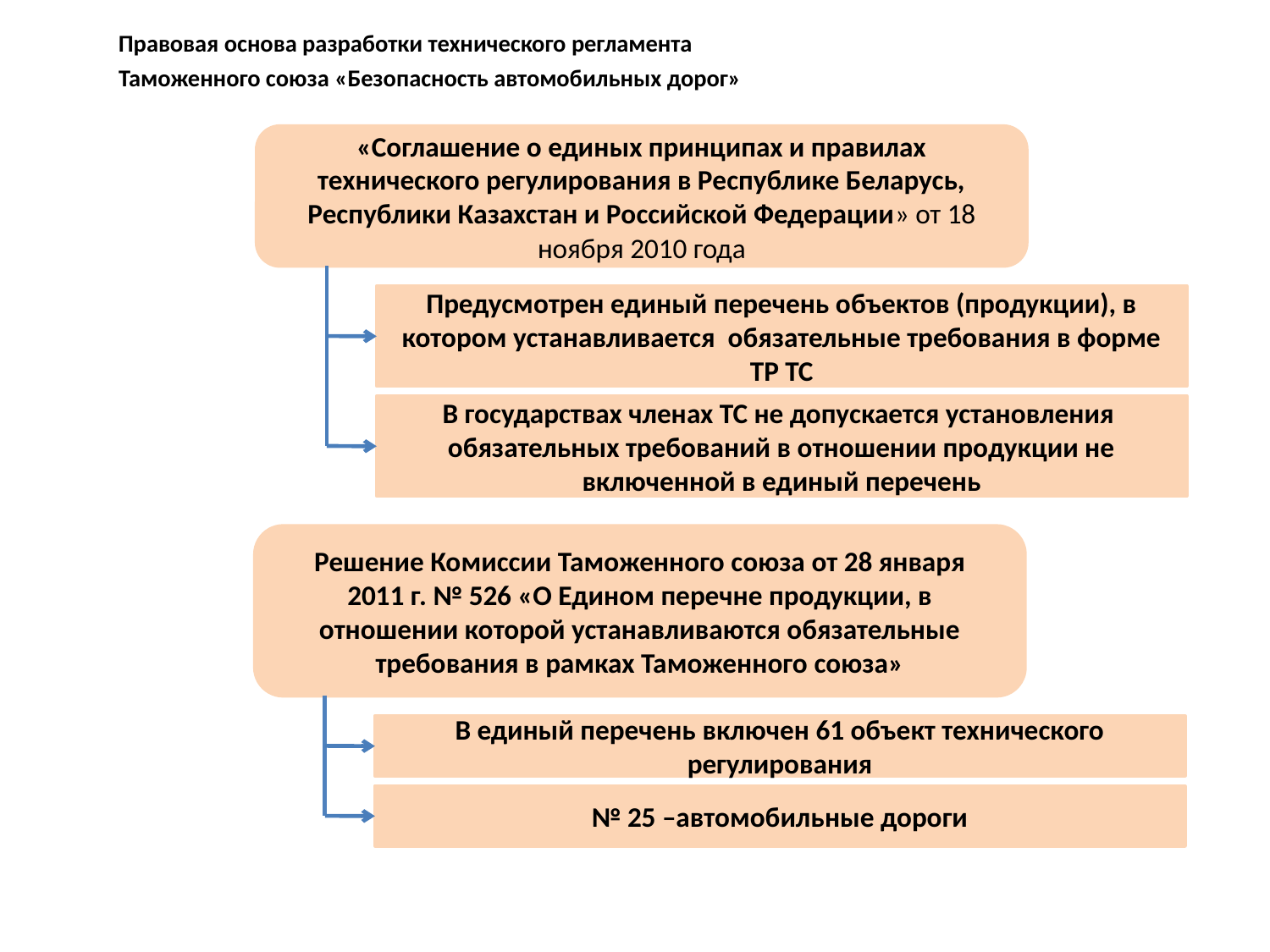

Правовая основа разработки технического регламента  Таможенного союза «Безопасность автомобильных дорог»
«Соглашение о единых принципах и правилах технического регулирования в Республике Беларусь, Республики Казахстан и Российской Федерации» от 18 ноября 2010 года
Предусмотрен единый перечень объектов (продукции), в котором устанавливается  обязательные требования в форме ТР ТС
В государствах членах ТС не допускается установления  обязательных требований в отношении продукции не включенной в единый перечень
Решение Комиссии Таможенного союза от 28 января 2011 г. № 526 «О Едином перечне продукции, в отношении которой устанавливаются обязательные требования в рамках Таможенного союза»
В единый перечень включен 61 объект технического регулирования
№ 25 –автомобильные дороги